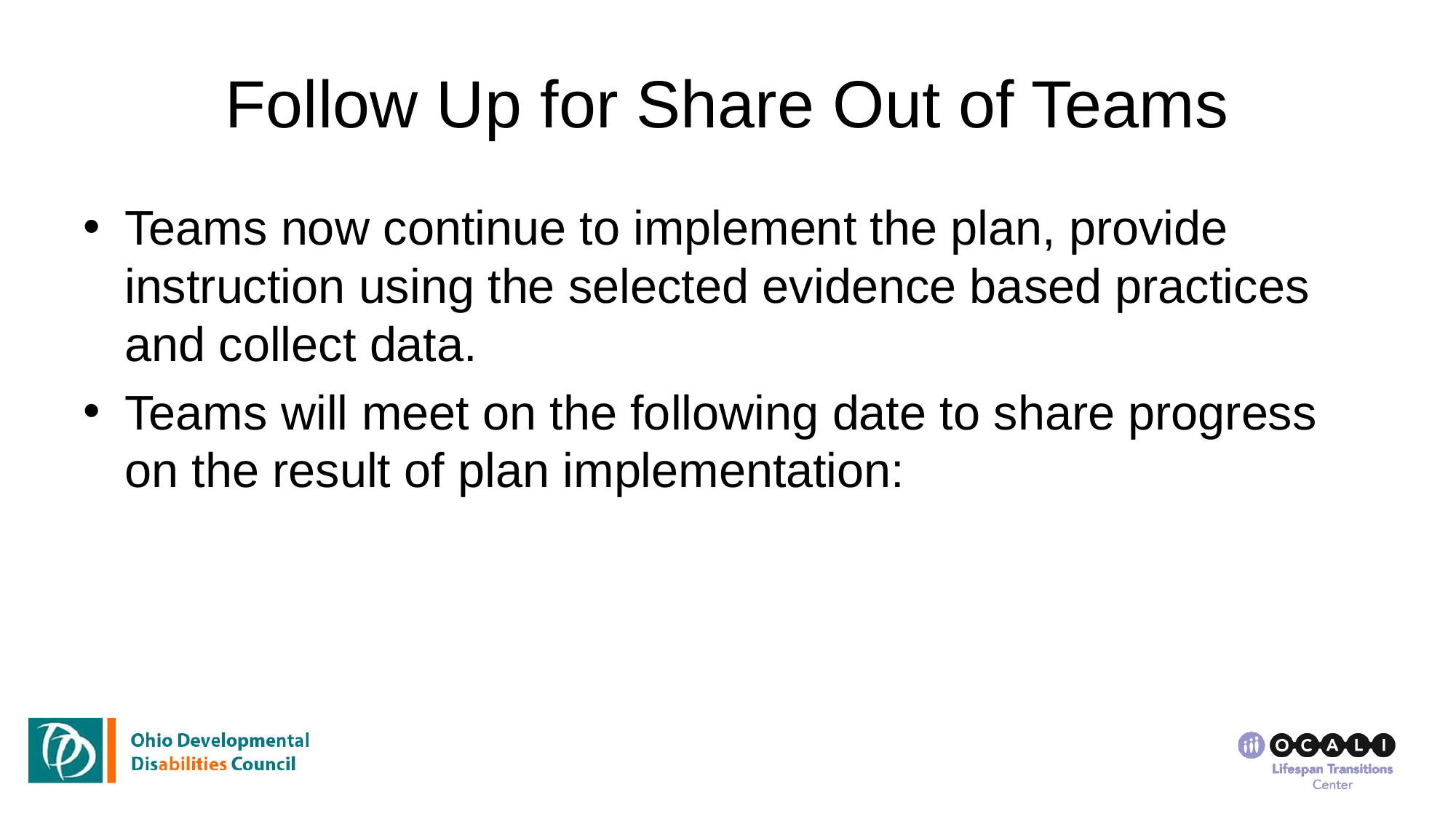

# Follow Up for Share Out of Teams
Teams now continue to implement the plan, provide instruction using the selected evidence based practices and collect data.
Teams will meet on the following date to share progress on the result of plan implementation: